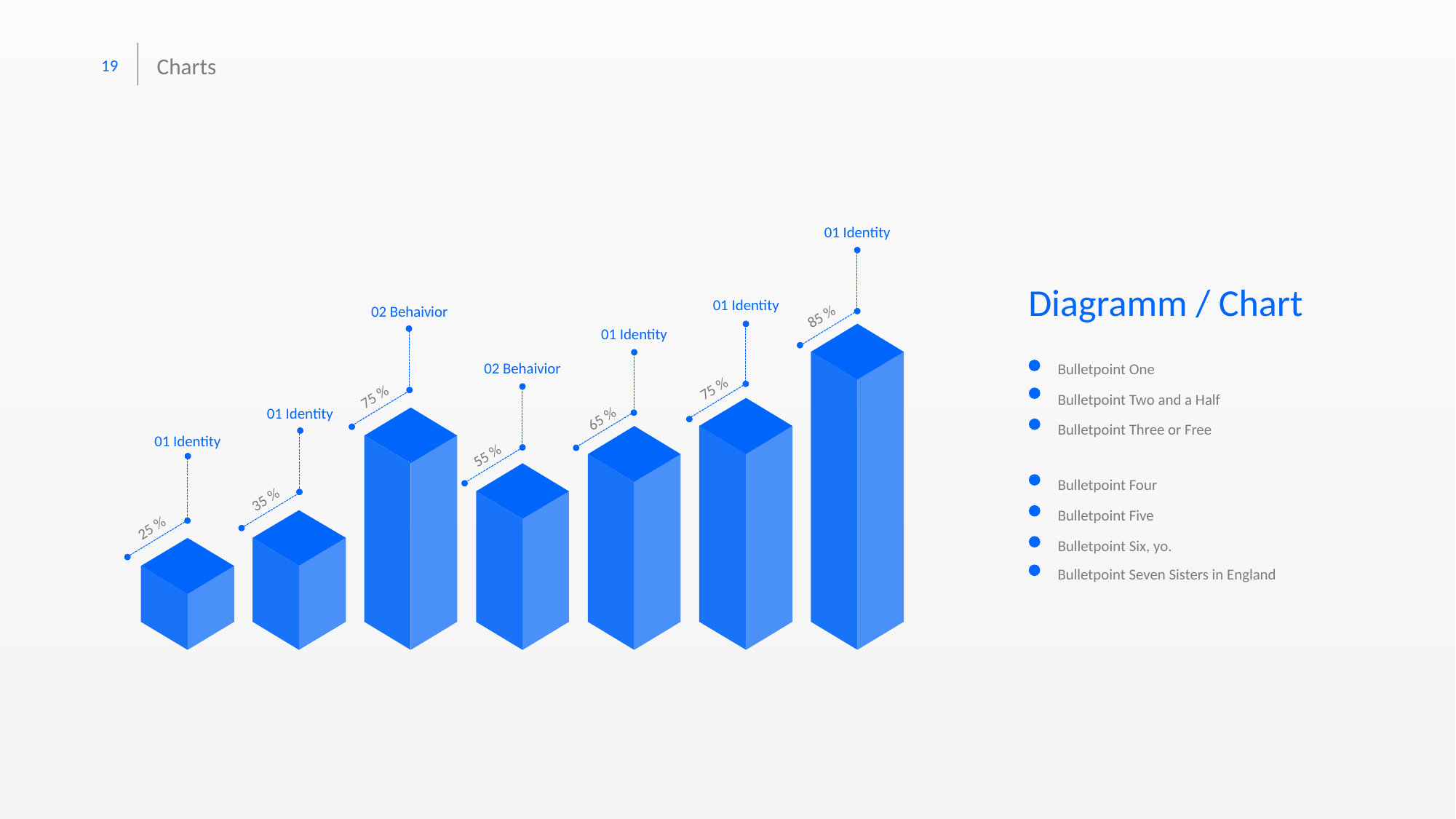

Charts
01 Identity

Diagramm / Chart
01 Identity
02 Behaivior
85 %

01 Identity

02 Behaivior
Bulletpoint One

75 %

75 %

Bulletpoint Two and a Half

01 Identity
65 %

Bulletpoint Three or Free

01 Identity

55 %

Bulletpoint Four

35 %

Bulletpoint Five

25 %

Bulletpoint Six, yo.

Bulletpoint Seven Sisters in England